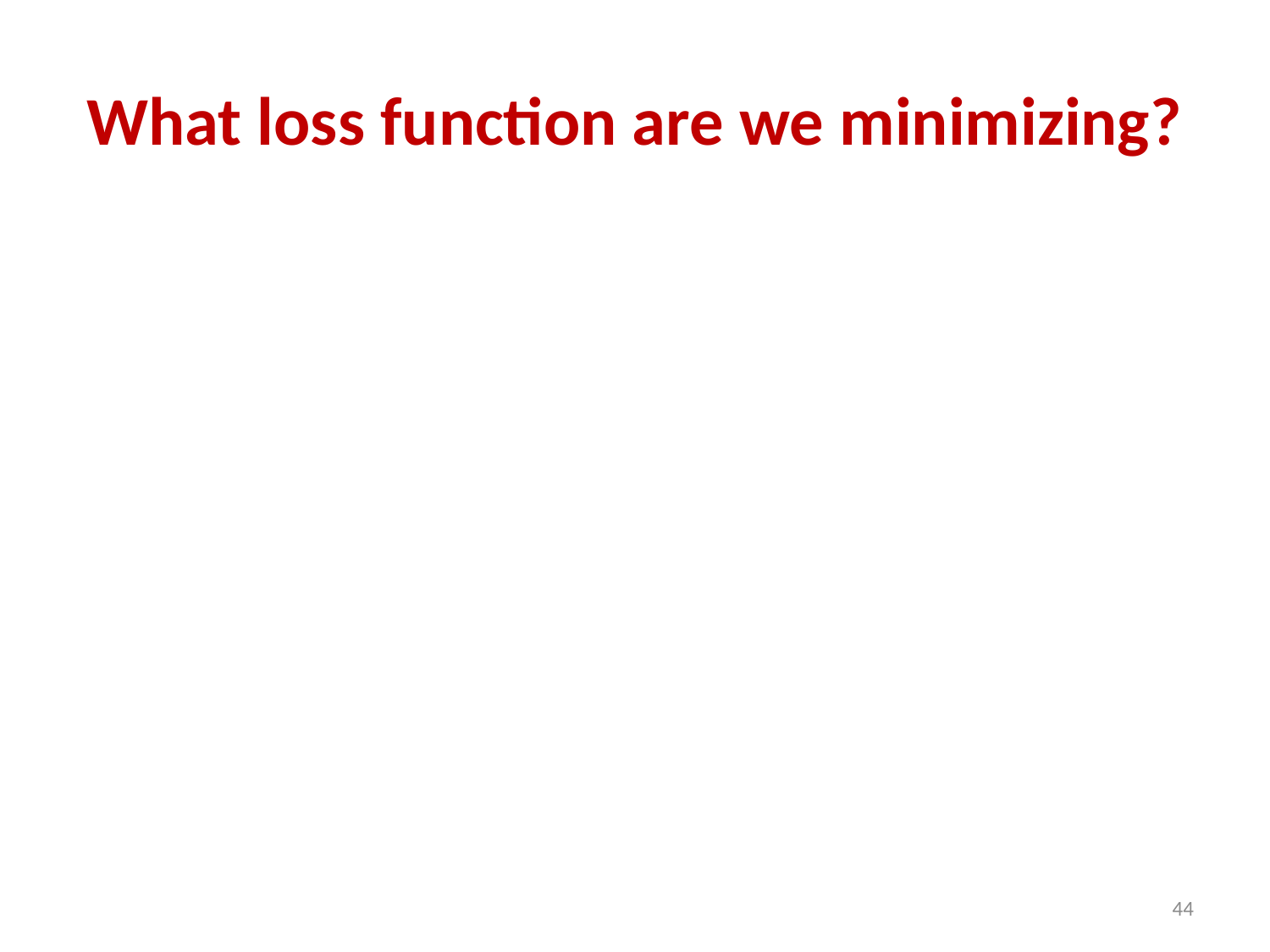

# What loss function are we minimizing?

44